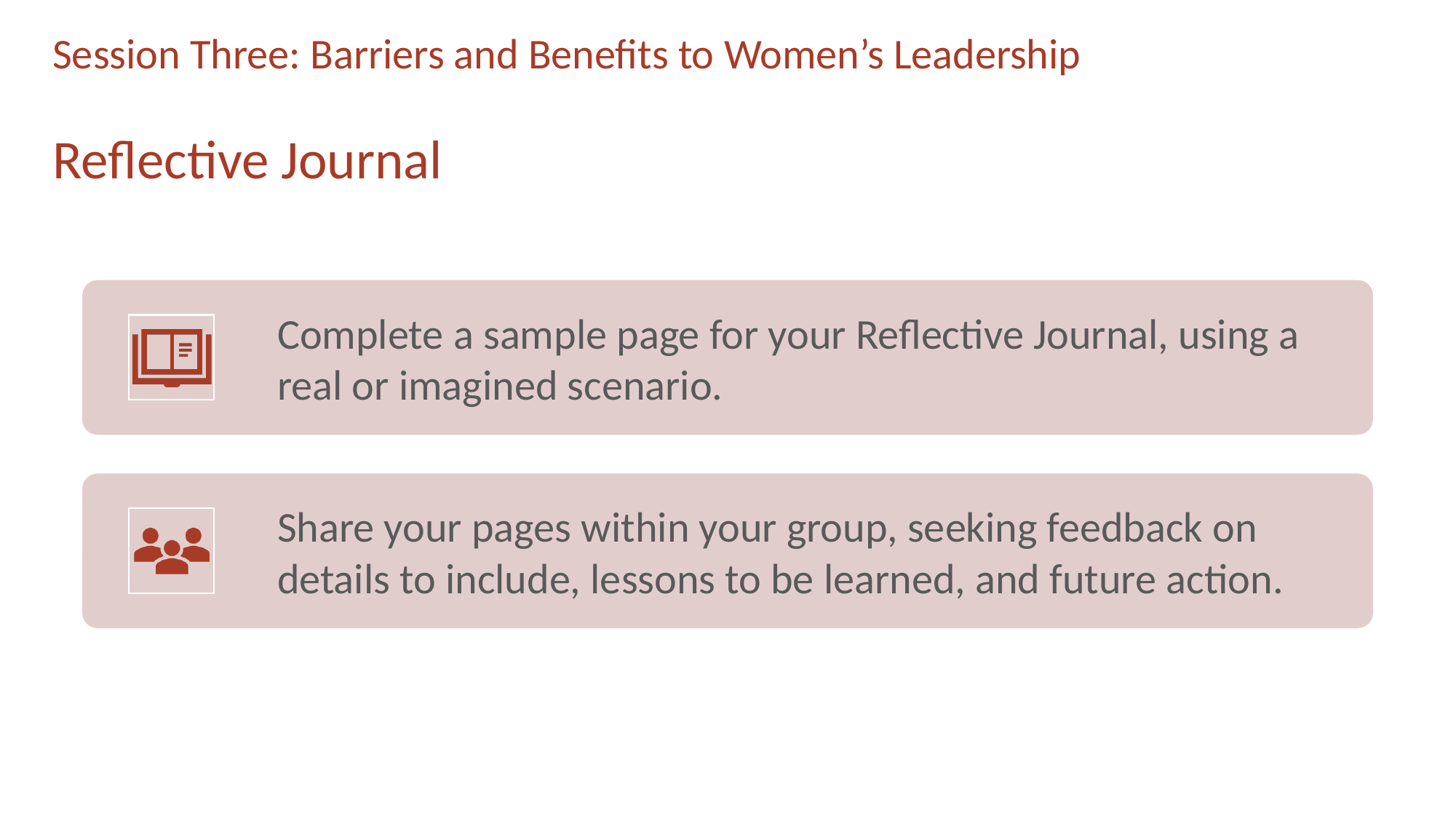

# Session Three: Barriers and Benefits to Women’s Leadership
Reflective Journal
Complete a sample page for your Reflective Journal, using a real or imagined scenario.
Share your pages within your group, seeking feedback on details to include, lessons to be learned, and future action.